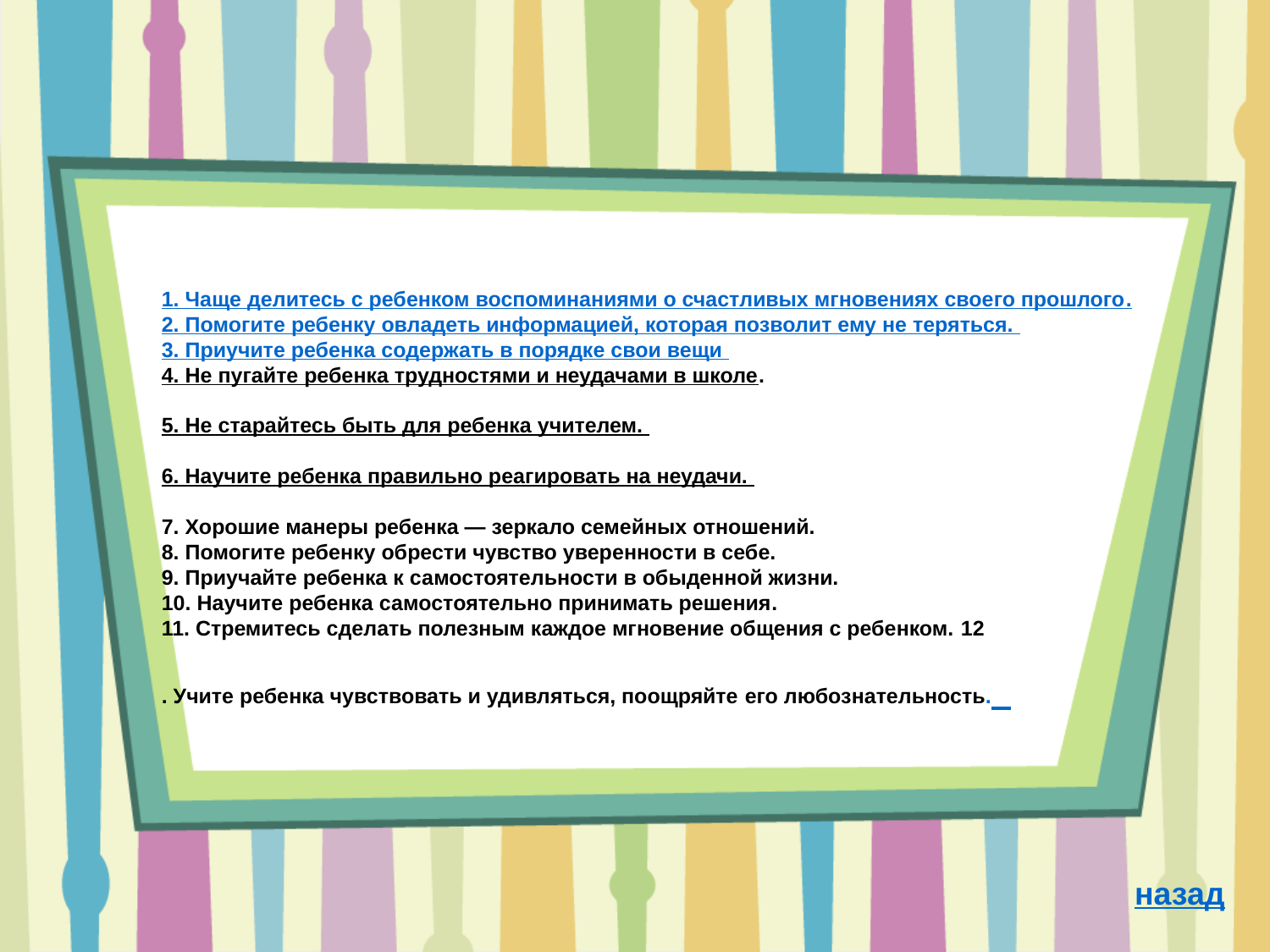

# 1. Чаще делитесь с ребенком воспоминаниями о счастливых мгновениях своего прошлого. 2. Помогите ребенку овладеть информацией, которая позволит ему не теряться. 3. Приучите ребенка содержать в порядке свои вещи 4. Не пугайте ребенка трудностями и неудачами в школе. 5. Не старайтесь быть для ребенка учителем. 6. Научите ребенка правильно реагировать на неудачи. 7. Хорошие манеры ребенка — зеркало семейных отношений. 8. Помогите ребенку обрести чувство уверенности в себе. 9. Приучайте ребенка к самостоятельности в обыденной жизни. 10. Научите ребенка самостоятельно принимать решения. 11. Стремитесь сделать полезным каждое мгновение общения с ребенком. 12. Учите ребенка чувствовать и удивляться, поощряйте его любознательность.
назад